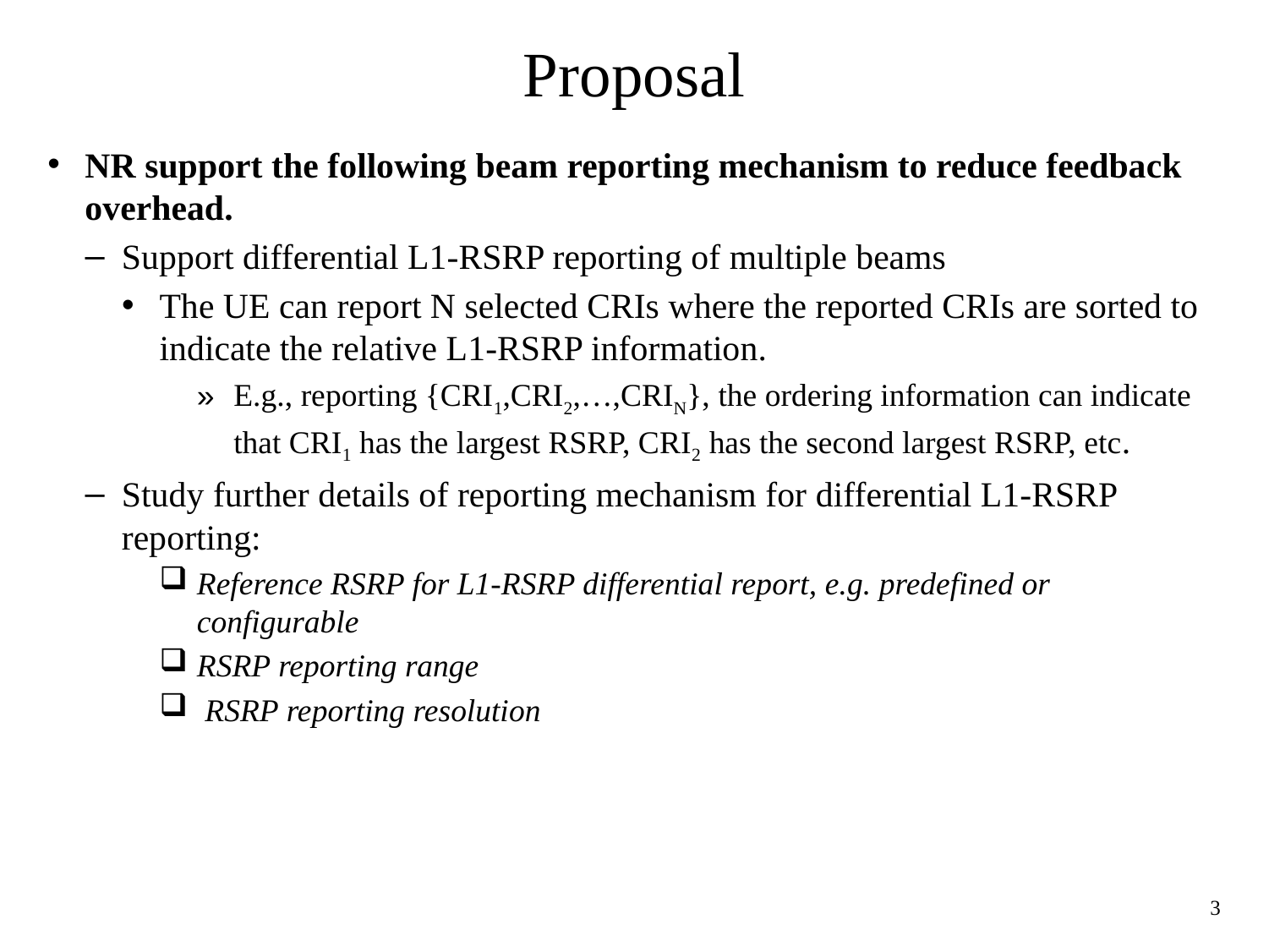

# Proposal
NR support the following beam reporting mechanism to reduce feedback overhead.
Support differential L1-RSRP reporting of multiple beams
The UE can report N selected CRIs where the reported CRIs are sorted to indicate the relative L1-RSRP information.
E.g., reporting {CRI1,CRI2,…,CRIN}, the ordering information can indicate that CRI1 has the largest RSRP, CRI2 has the second largest RSRP, etc.
Study further details of reporting mechanism for differential L1-RSRP reporting:
Reference RSRP for L1-RSRP differential report, e.g. predefined or configurable
RSRP reporting range
 RSRP reporting resolution

3